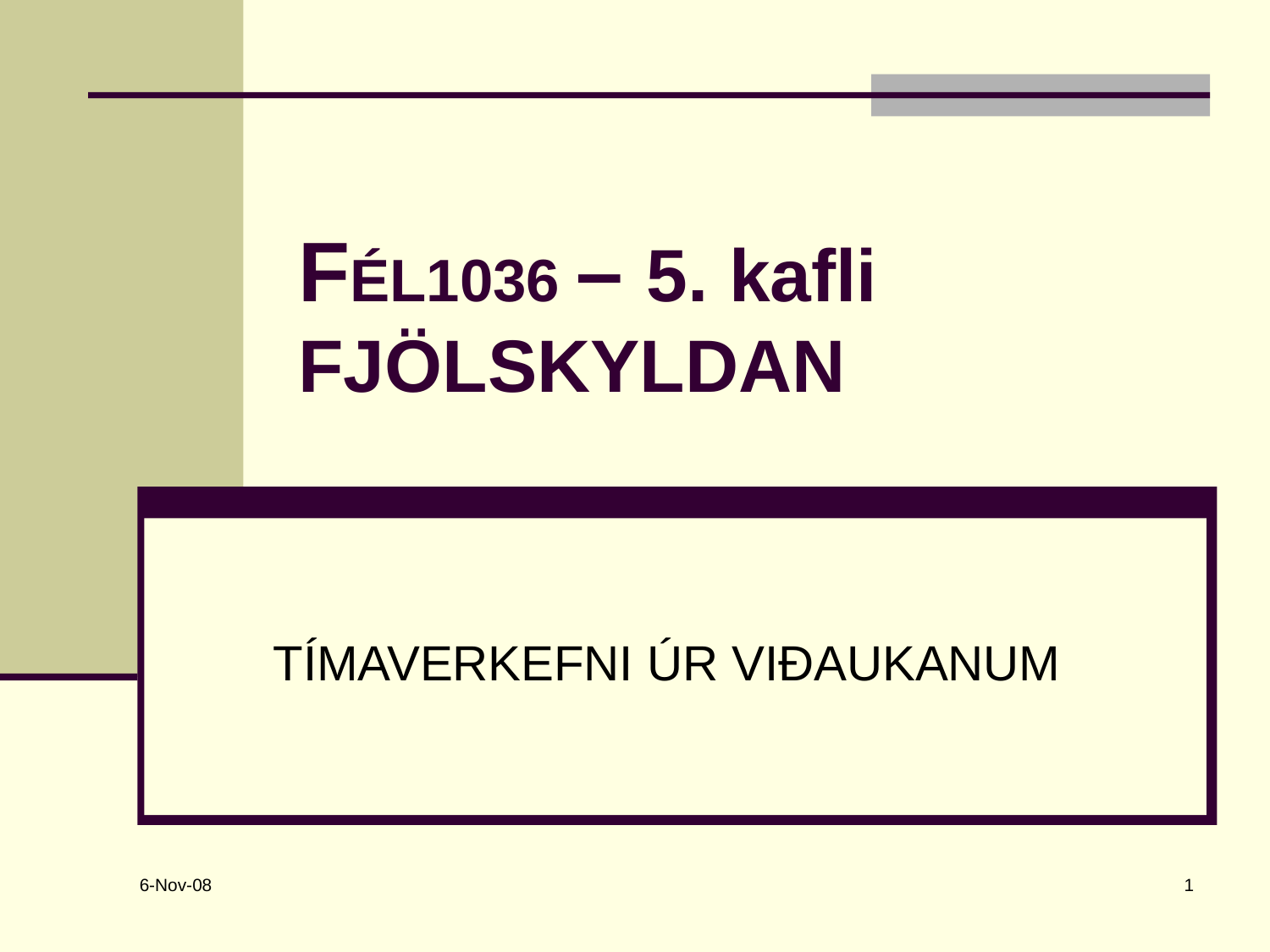

# FÉL1036 – 5. kafli FJÖLSKYLDAN
TÍMAVERKEFNI ÚR VIÐAUKANUM
1
6-Nov-08